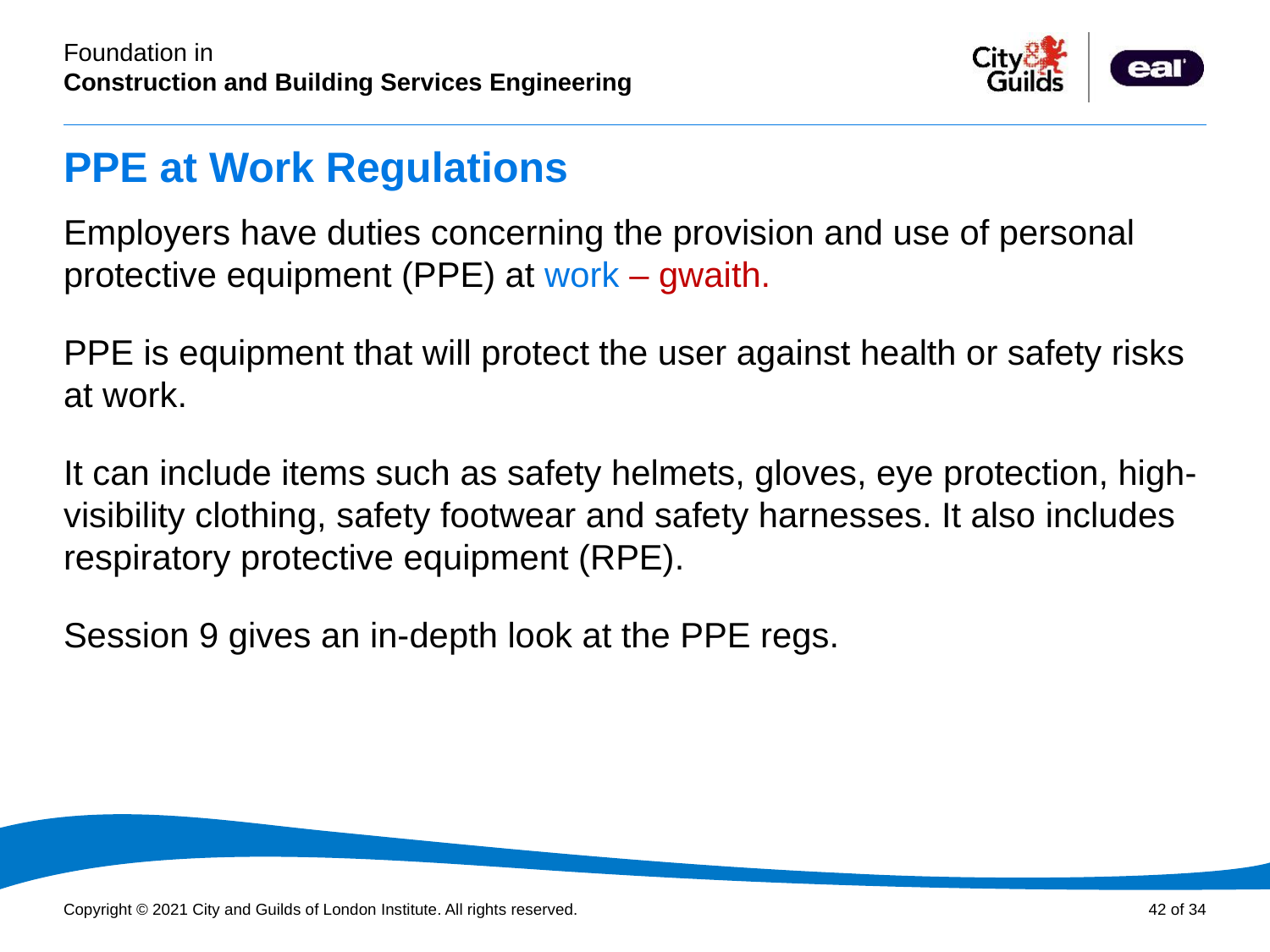

# PPE at Work Regulations
Employers have duties concerning the provision and use of personal protective equipment (PPE) at work – gwaith.
PPE is equipment that will protect the user against health or safety risks at work.
It can include items such as safety helmets, gloves, eye protection, high-visibility clothing, safety footwear and safety harnesses. It also includes respiratory protective equipment (RPE).
Session 9 gives an in-depth look at the PPE regs.